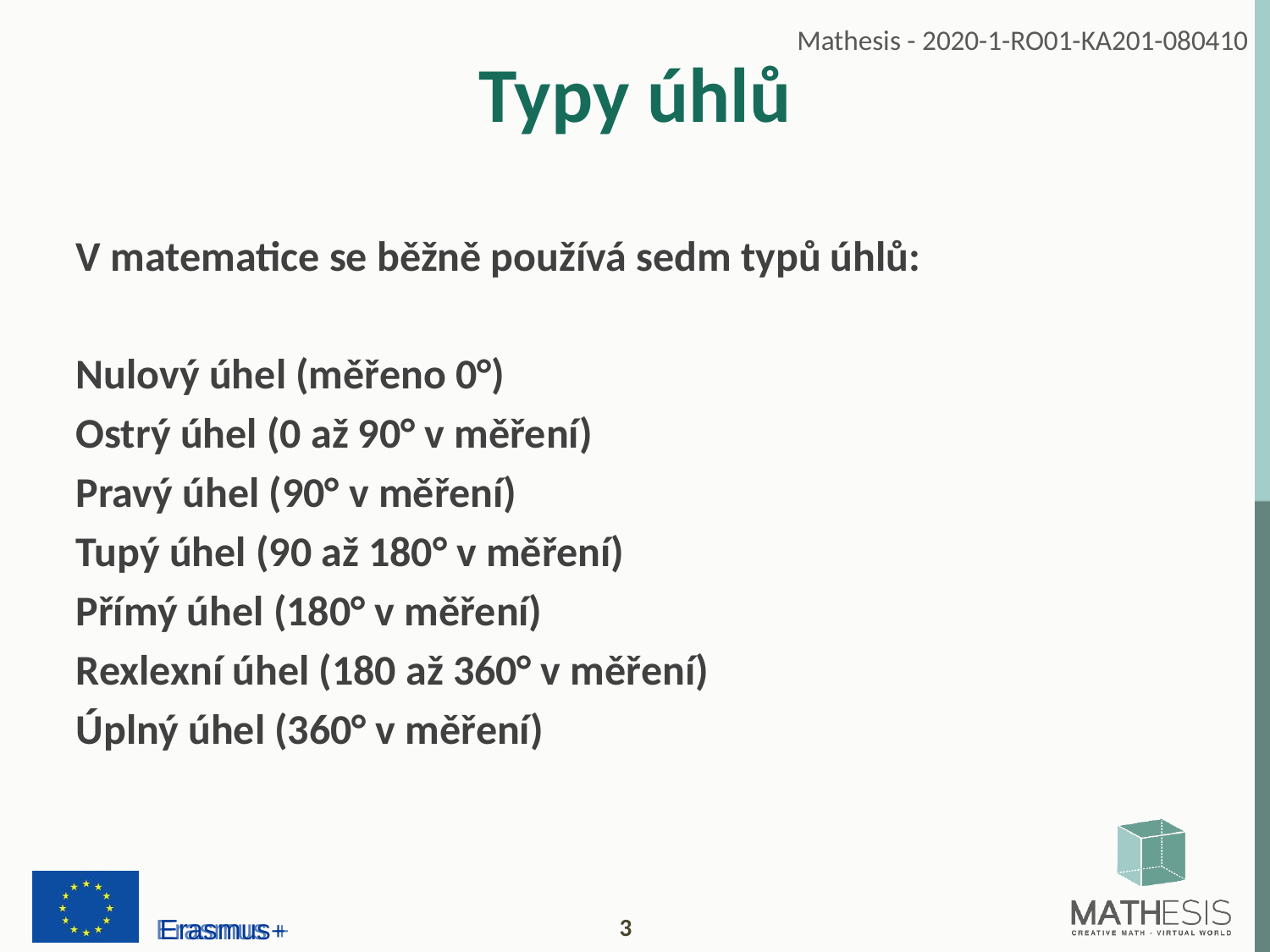

# Typy úhlů
V matematice se běžně používá sedm typů úhlů:

Nulový úhel (měřeno 0°)
Ostrý úhel (0 až 90° v měření)
Pravý úhel (90° v měření)
Tupý úhel (90 až 180° v měření)
Přímý úhel (180° v měření)
Rexlexní úhel (180 až 360° v měření)
Úplný úhel (360° v měření)